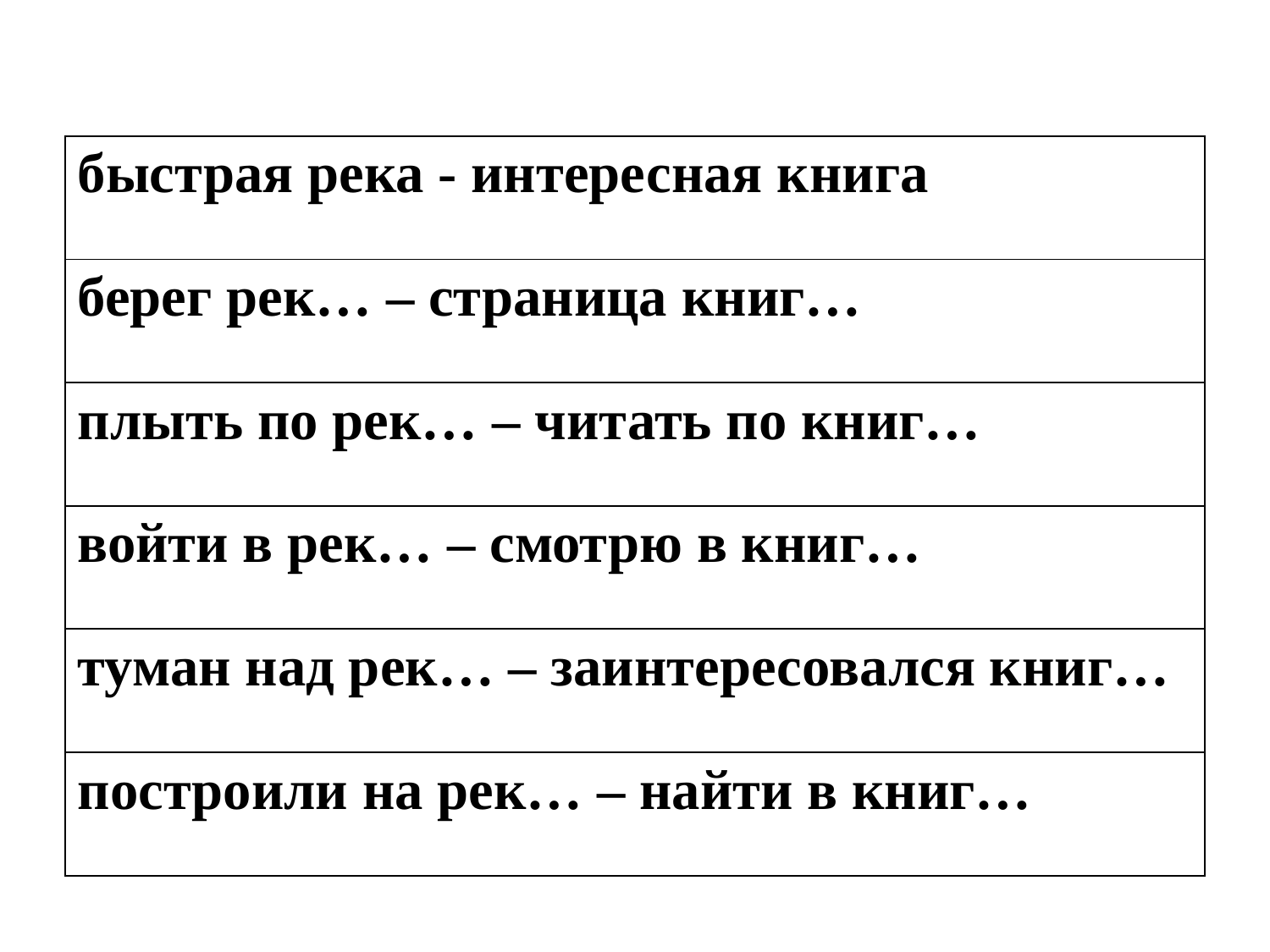

| быстрая река - интересная книга |
| --- |
| берег рек… – страница книг… |
| плыть по рек… – читать по книг… |
| войти в рек… – смотрю в книг… |
| туман над рек… – заинтересовался книг… |
| построили на рек… – найти в книг… |